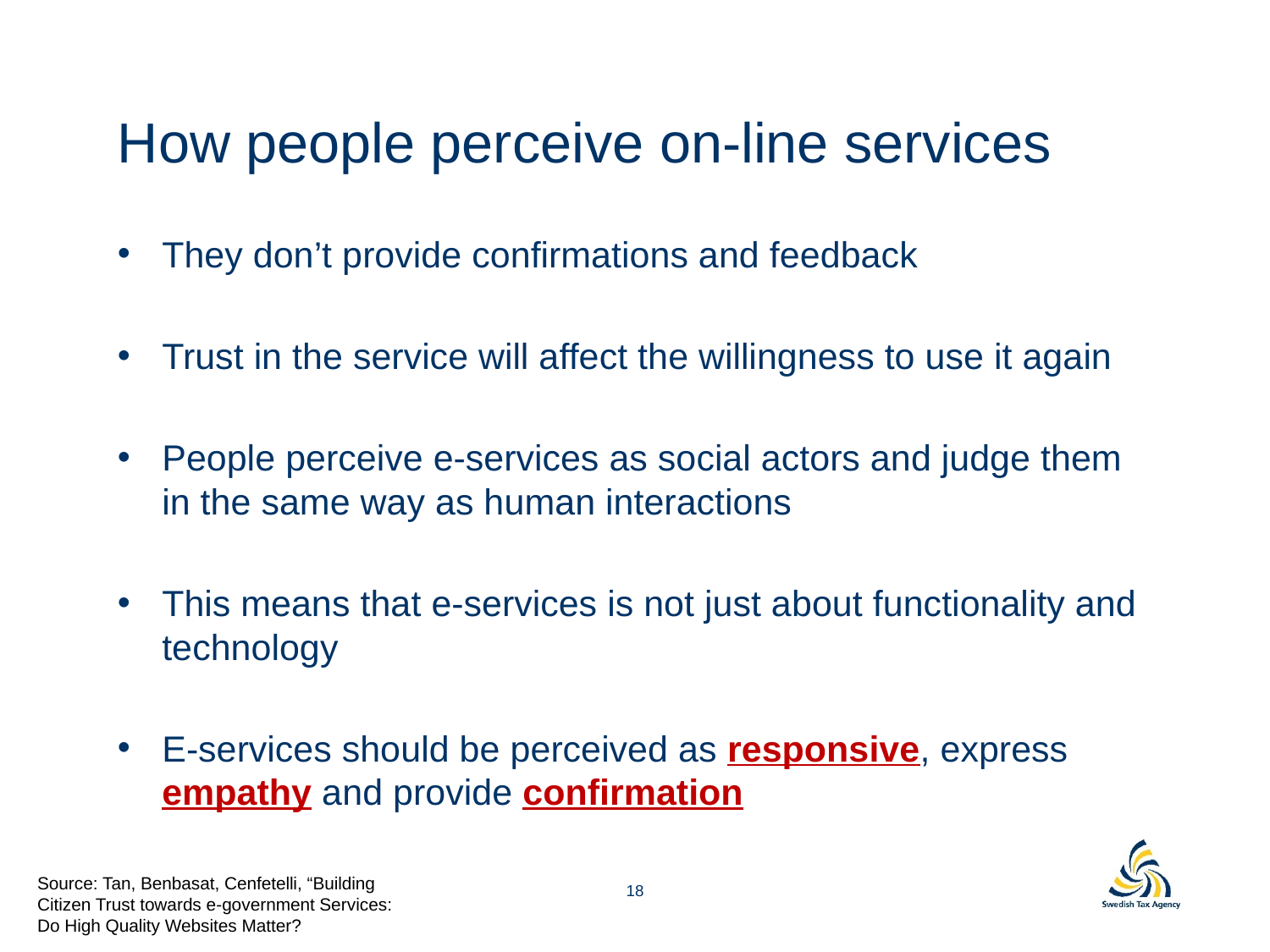

# How people perceive on-line services
They don’t provide confirmations and feedback

Trust in the service will affect the willingness to use it again

People perceive e-services as social actors and judge them in the same way as human interactions

This means that e-services is not just about functionality and technology

E-services should be perceived as responsive, express empathy and provide confirmation
18
Source: Tan, Benbasat, Cenfetelli, “Building Citizen Trust towards e-government Services: Do High Quality Websites Matter?